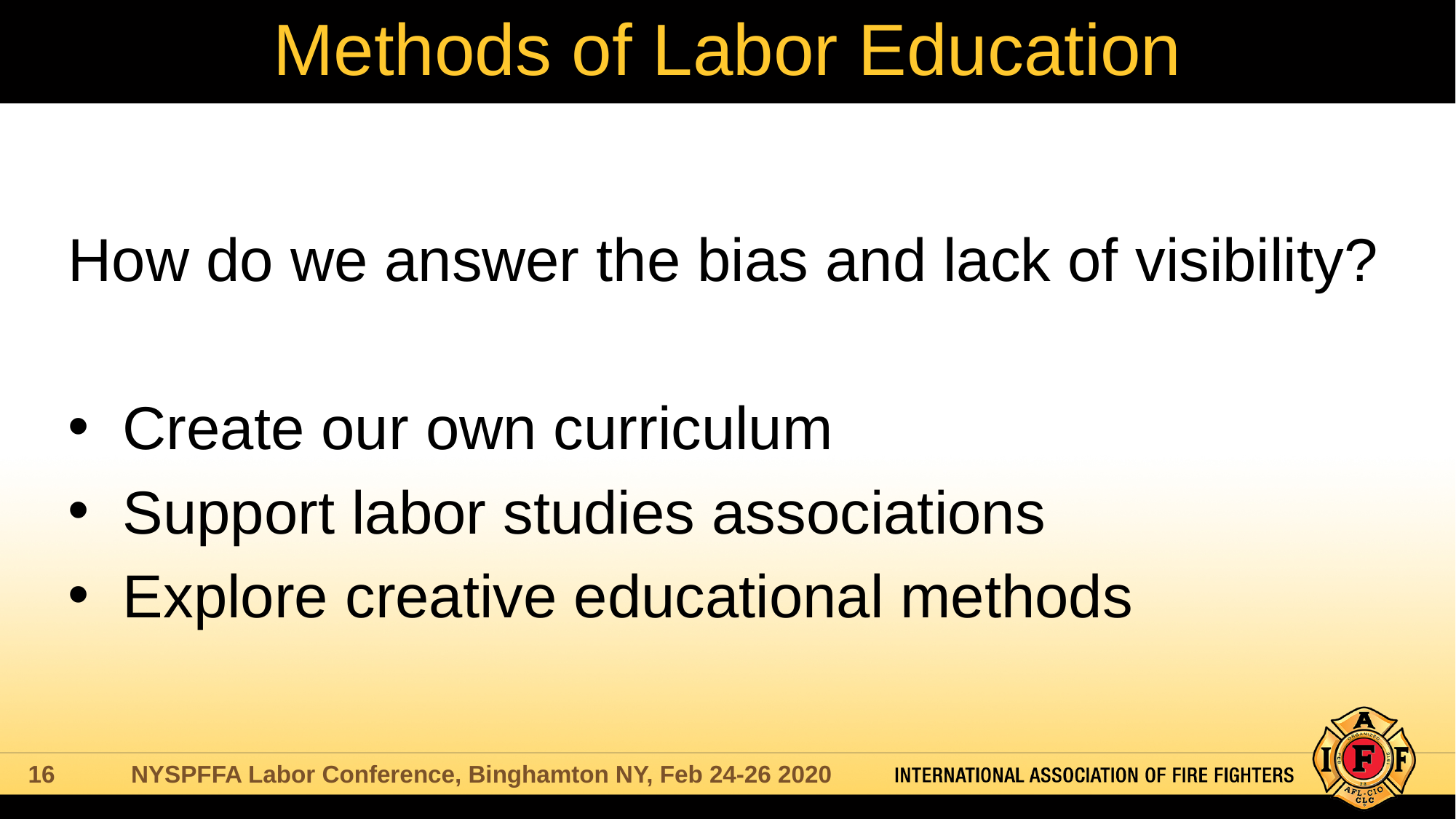

# Methods of Labor Education

How do we answer the bias and lack of visibility?

Create our own curriculum
Support labor studies associations
Explore creative educational methods

NYSPFFA Labor Conference, Binghamton NY, Feb 24-26 2020